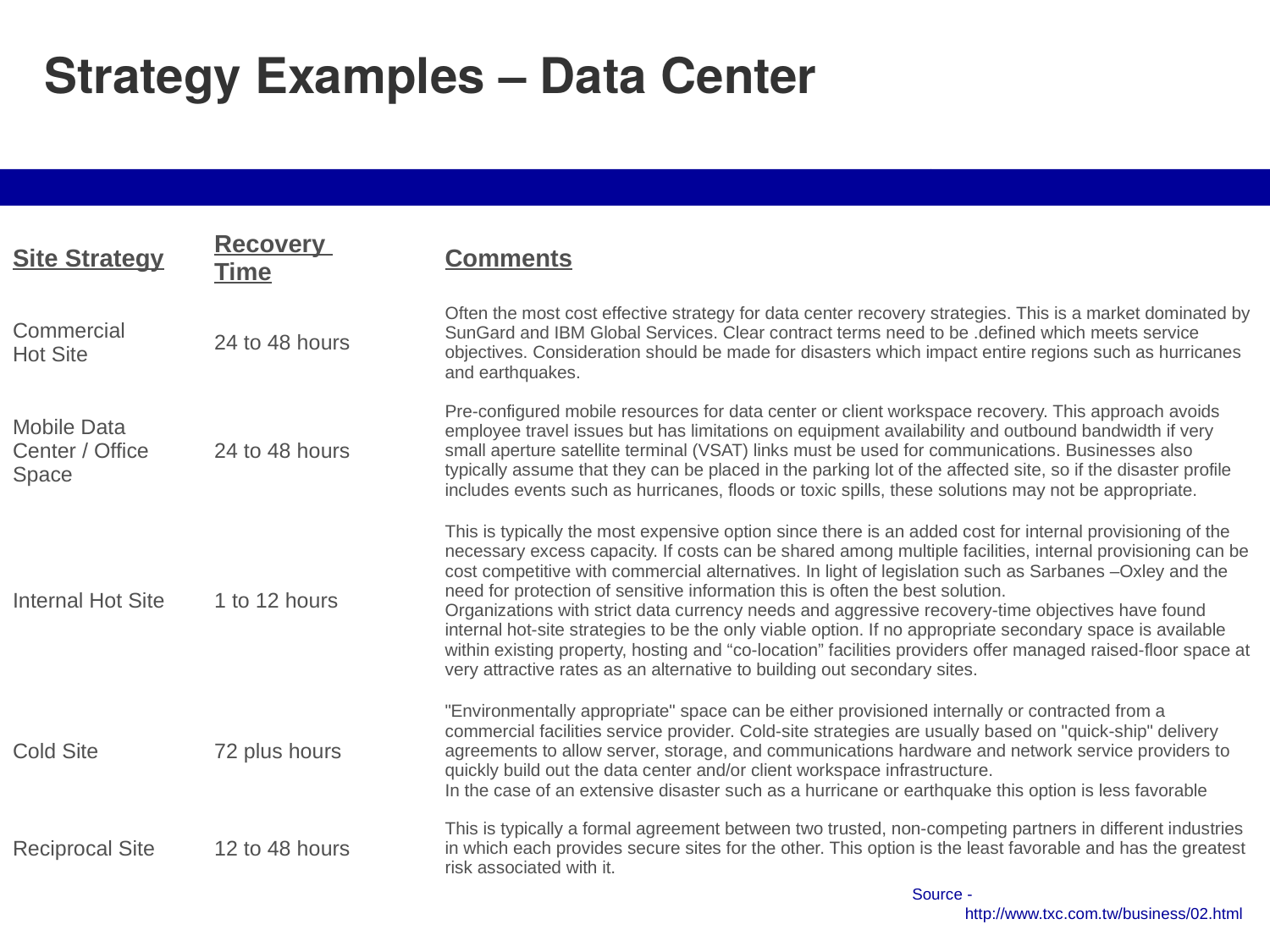

Strategy Examples – Data Center
| Site Strategy | Recovery Time | Comments |
| --- | --- | --- |
| Commercial Hot Site | 24 to 48 hours | Often the most cost effective strategy for data center recovery strategies. This is a market dominated by SunGard and IBM Global Services. Clear contract terms need to be .defined which meets service objectives. Consideration should be made for disasters which impact entire regions such as hurricanes and earthquakes. |
| Mobile Data Center / Office Space | 24 to 48 hours | Pre-configured mobile resources for data center or client workspace recovery. This approach avoids employee travel issues but has limitations on equipment availability and outbound bandwidth if very small aperture satellite terminal (VSAT) links must be used for communications. Businesses also typically assume that they can be placed in the parking lot of the affected site, so if the disaster profile includes events such as hurricanes, floods or toxic spills, these solutions may not be appropriate. |
| Internal Hot Site | 1 to 12 hours | This is typically the most expensive option since there is an added cost for internal provisioning of the necessary excess capacity. If costs can be shared among multiple facilities, internal provisioning can be cost competitive with commercial alternatives. In light of legislation such as Sarbanes –Oxley and the need for protection of sensitive information this is often the best solution. Organizations with strict data currency needs and aggressive recovery-time objectives have found internal hot-site strategies to be the only viable option. If no appropriate secondary space is available within existing property, hosting and “co-location” facilities providers offer managed raised-floor space at very attractive rates as an alternative to building out secondary sites. |
| Cold Site | 72 plus hours | "Environmentally appropriate" space can be either provisioned internally or contracted from a commercial facilities service provider. Cold-site strategies are usually based on "quick-ship" delivery agreements to allow server, storage, and communications hardware and network service providers to quickly build out the data center and/or client workspace infrastructure. In the case of an extensive disaster such as a hurricane or earthquake this option is less favorable |
| Reciprocal Site | 12 to 48 hours | This is typically a formal agreement between two trusted, non-competing partners in different industries in which each provides secure sites for the other. This option is the least favorable and has the greatest risk associated with it. |
5
Source - http://www.txc.com.tw/business/02.html